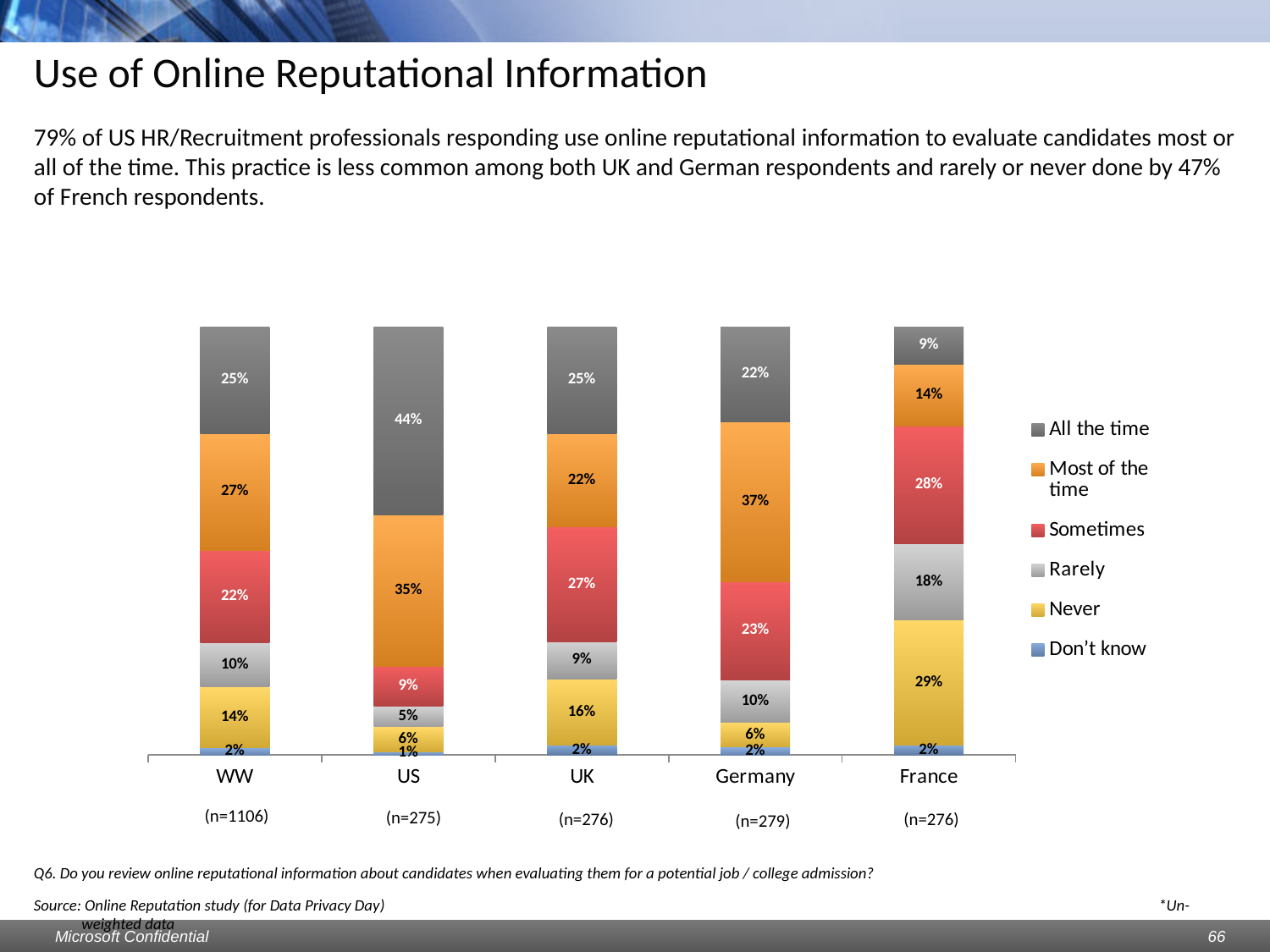

# Use of Online Reputational Information
79% of US HR/Recruitment professionals responding use online reputational information to evaluate candidates most or all of the time. This practice is less common among both UK and German respondents and rarely or never done by 47% of French respondents.

### Chart

| Category | Don’t know | Never | Rarely | Sometimes | Most of the time | All the time |
|---|---|---|---|---|---|---|
| WW | 0.017179023508137433 | 0.14104882459312934 | 0.10307414104882517 | 0.21699819168173776 | 0.2721518987341772 | 0.24954792043399748 |
| US | 0.007272727272727281 | 0.058181818181818175 | 0.04727272727272731 | 0.09454545454545527 | 0.35272727272727433 | 0.44 |
| UK | 0.02173913043478261 | 0.15579710144927694 | 0.08695652173913054 | 0.26811594202898553 | 0.21739130434782752 | 0.25 |
| Germany | 0.017921146953405017 | 0.057347670250896605 | 0.1003584229390675 | 0.22939068100358417 | 0.3727598566308244 | 0.2222222222222222 |
| France | 0.02173913043478261 | 0.2934782608695689 | 0.17753623188405904 | 0.2753623188405798 | 0.14492753623188406 | 0.08695652173913054 |
(n=1106)
(n=275)
(n=276)
(n=276)
(n=279)
Q6. Do you review online reputational information about candidates when evaluating them for a potential job / college admission?
Source: Online Reputation study (for Data Privacy Day) 						                 *Un-weighted data